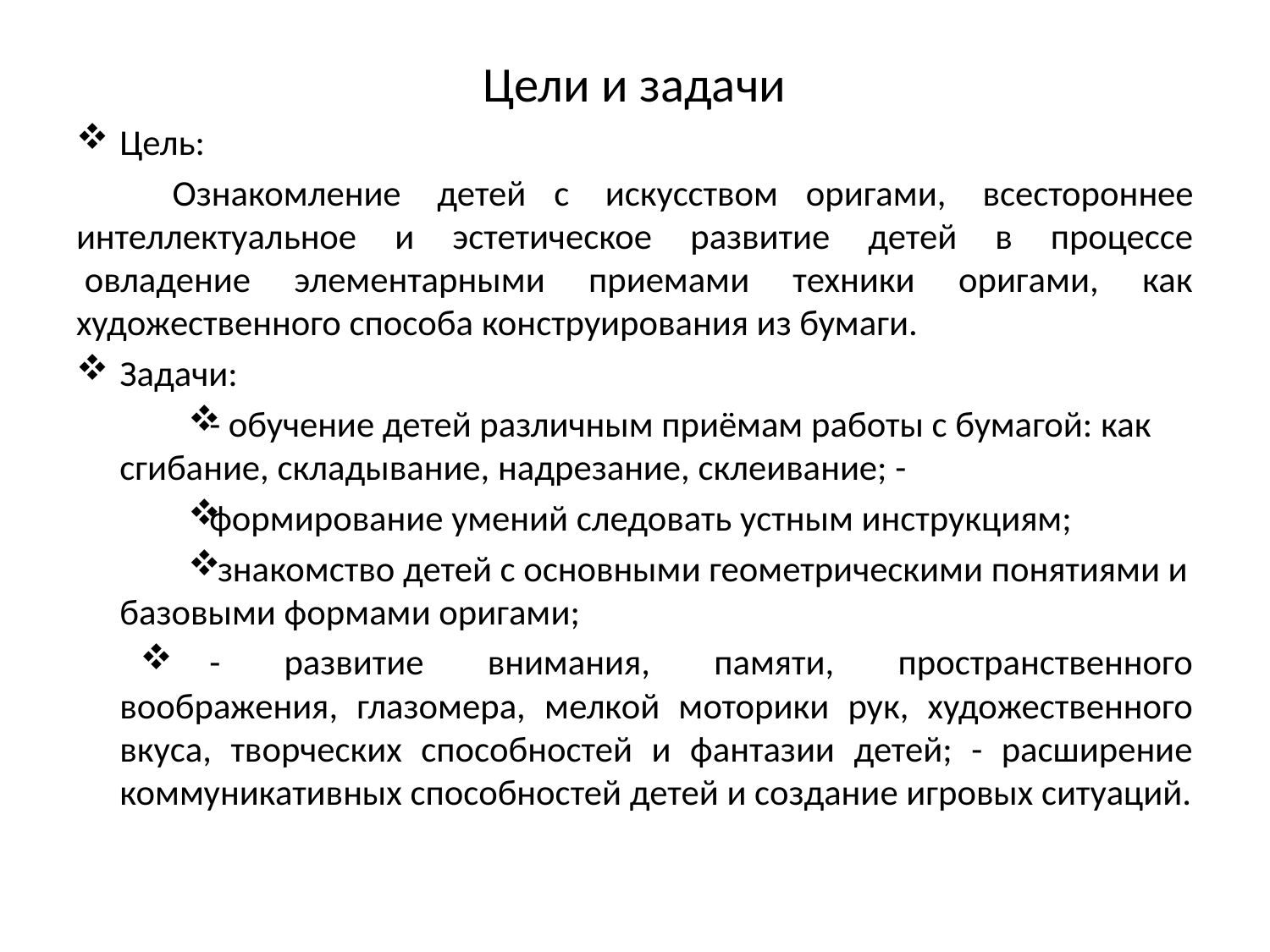

Цели и задачи
Цель:
 Ознакомление  детей с  искусством оригами,  всестороннее интеллектуальное и эстетическое развитие детей в процессе  овладение элементарными приемами техники оригами, как художественного способа конструирования из бумаги.
Задачи:
- обучение детей различным приёмам работы с бумагой: как сгибание, складывание, надрезание, склеивание; -
формирование умений следовать устным инструкциям;
 знакомство детей с основными геометрическими понятиями и базовыми формами оригами;
- развитие внимания, памяти, пространственного воображения, глазомера, мелкой моторики рук, художественного вкуса, творческих способностей и фантазии детей; - расширение коммуникативных способностей детей и создание игровых ситуаций.